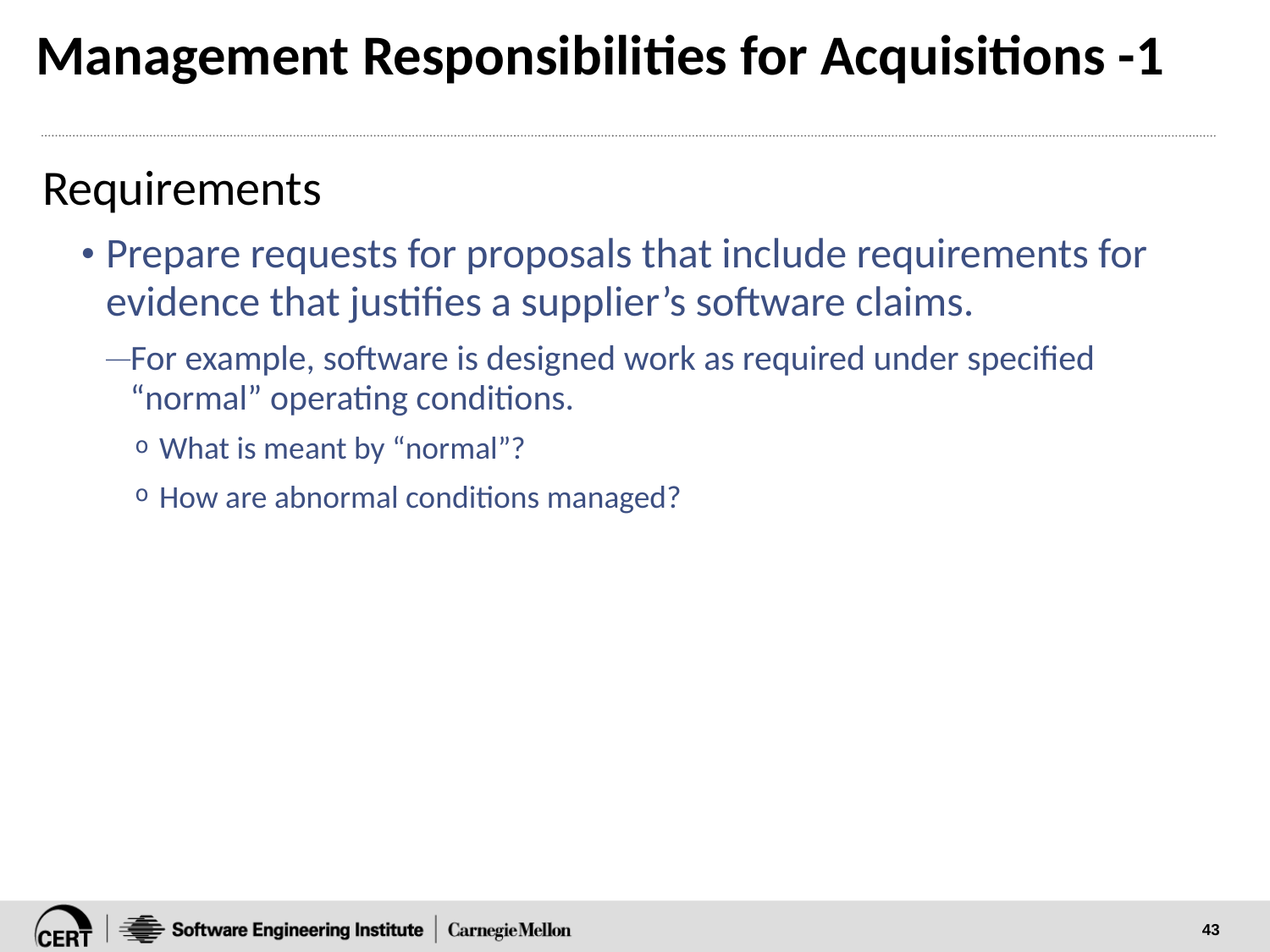

# Management Responsibilities for Acquisitions -1
Requirements
Prepare requests for proposals that include requirements for evidence that justifies a supplier’s software claims.
For example, software is designed work as required under specified “normal” operating conditions.
What is meant by “normal”?
How are abnormal conditions managed?